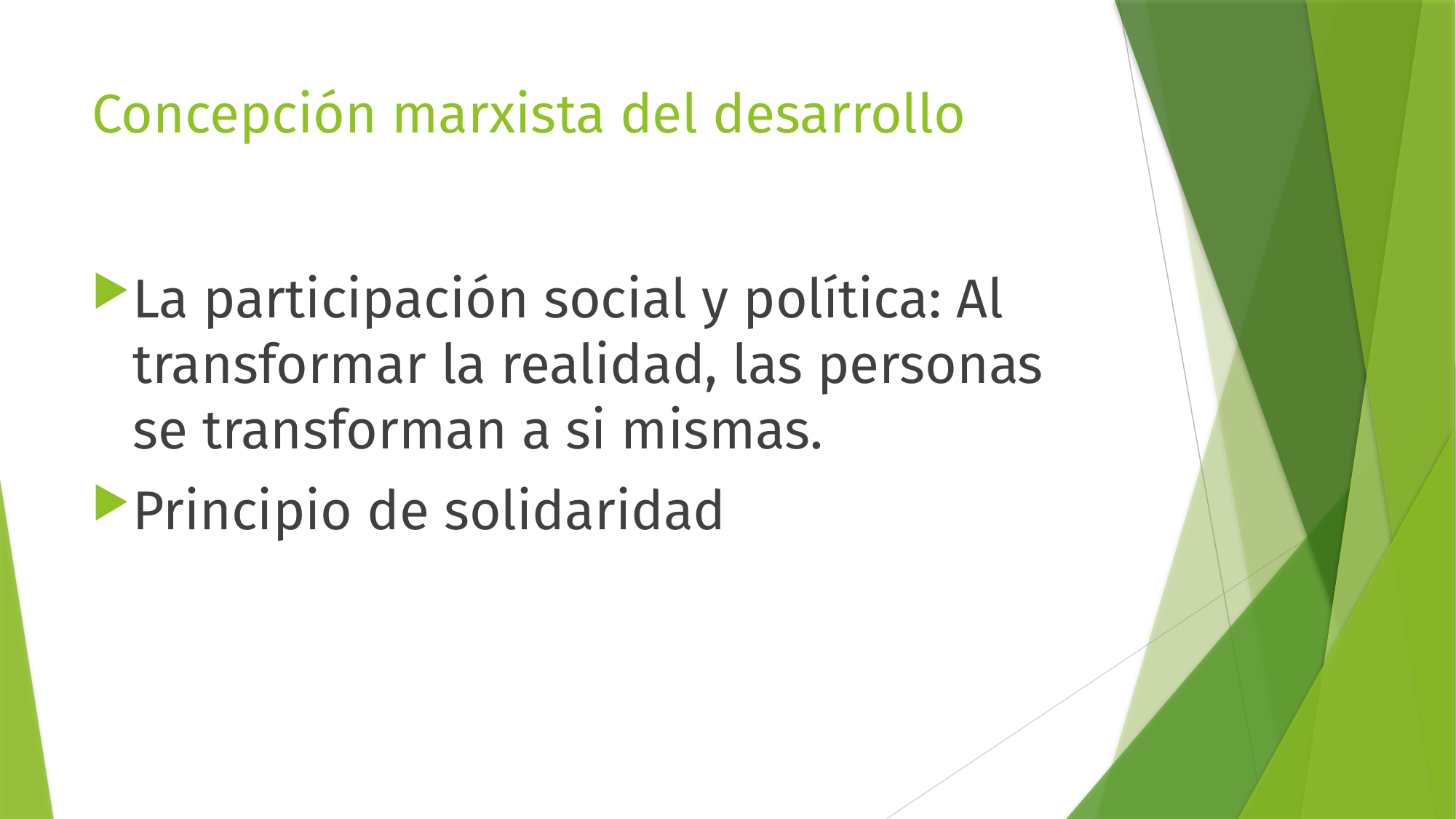

# Concepción marxista del desarrollo
La participación social y política: Al transformar la realidad, las personas se transforman a si mismas.
Principio de solidaridad